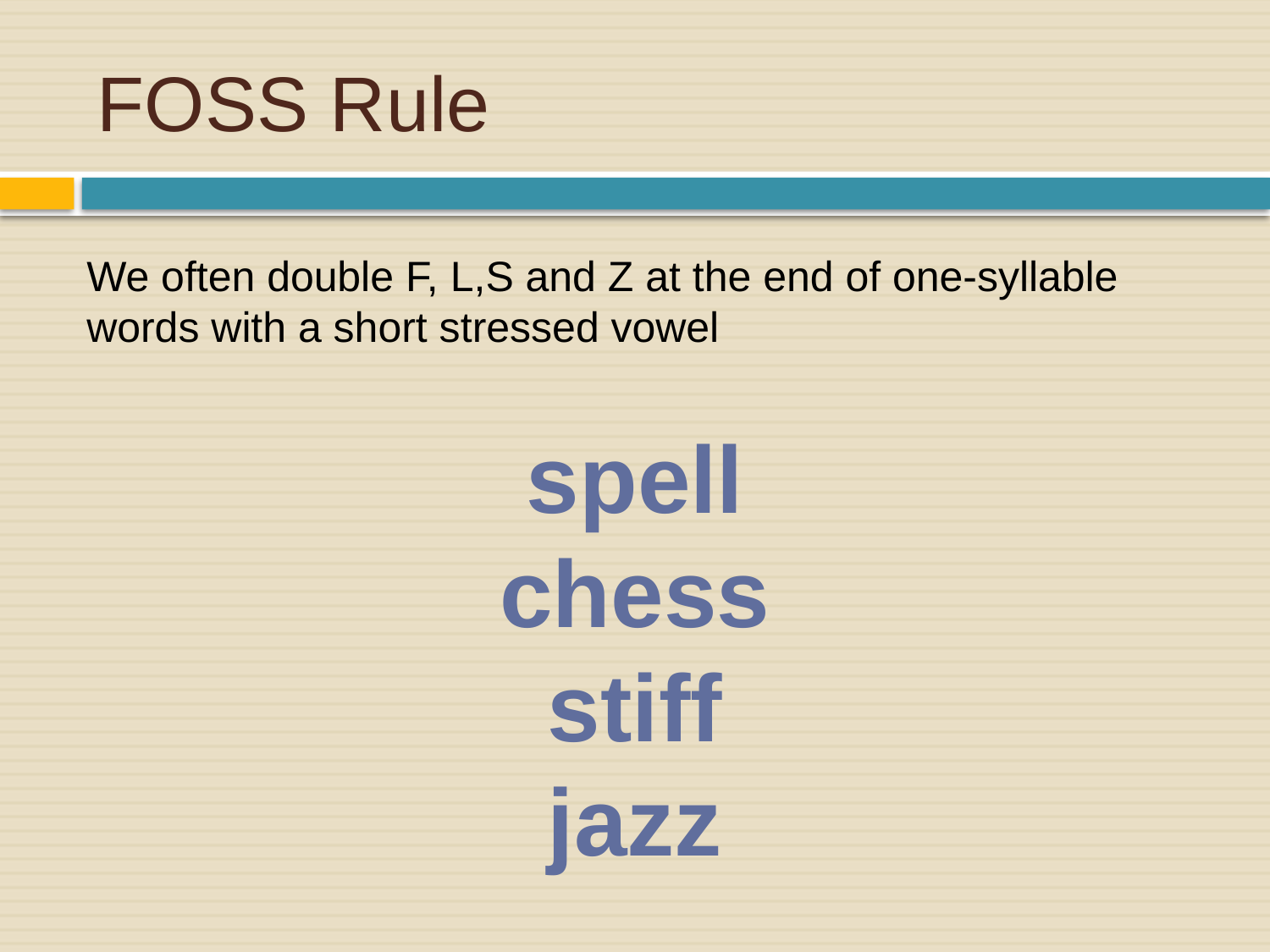

# FOSS Rule
We often double F, L,S and Z at the end of one-syllable words with a short stressed vowel
spell
chess
stiff
jazz